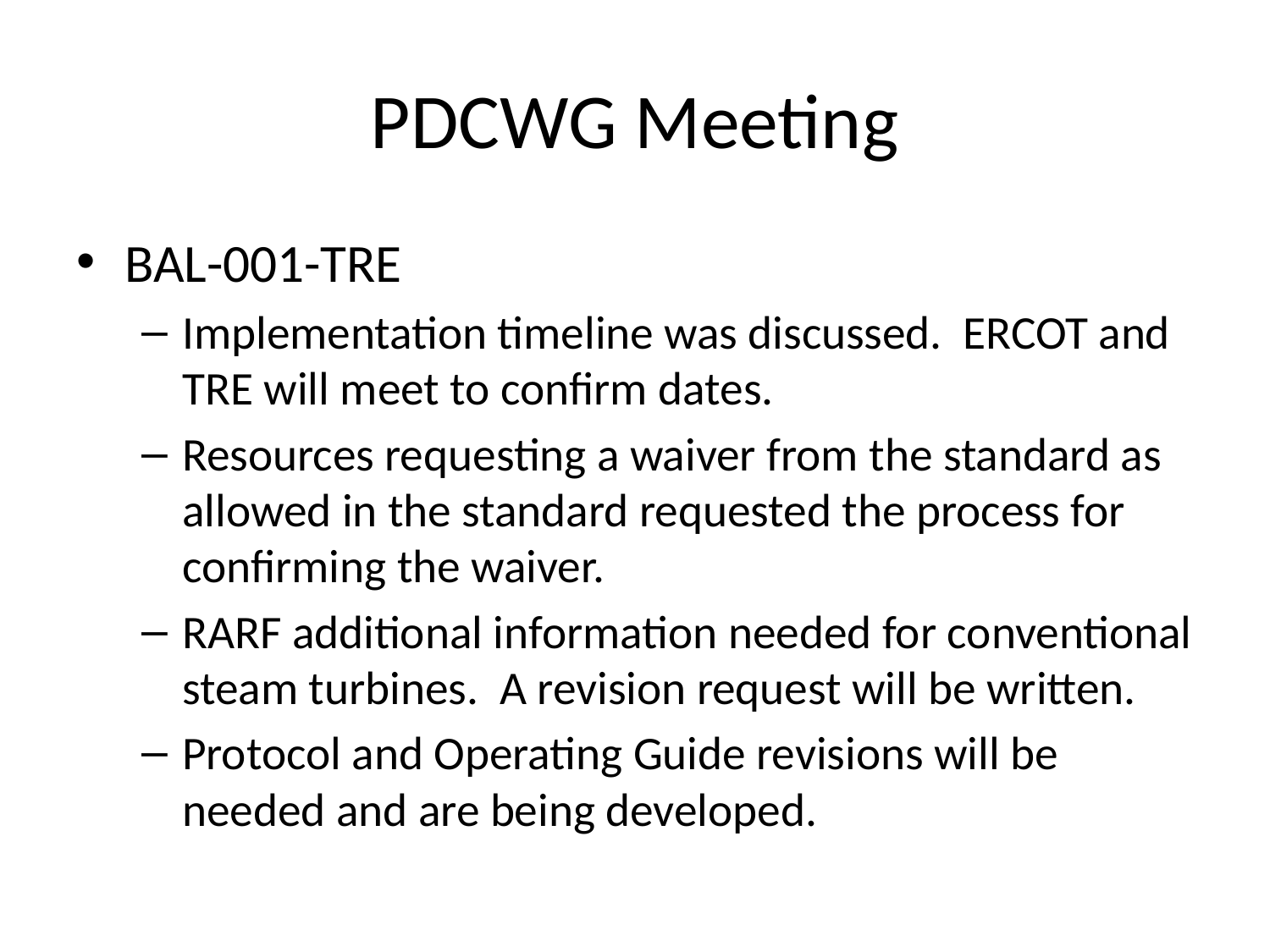

# PDCWG Meeting
BAL-001-TRE
Implementation timeline was discussed.  ERCOT and TRE will meet to confirm dates.
Resources requesting a waiver from the standard as allowed in the standard requested the process for confirming the waiver.
RARF additional information needed for conventional steam turbines.  A revision request will be written.
Protocol and Operating Guide revisions will be needed and are being developed.